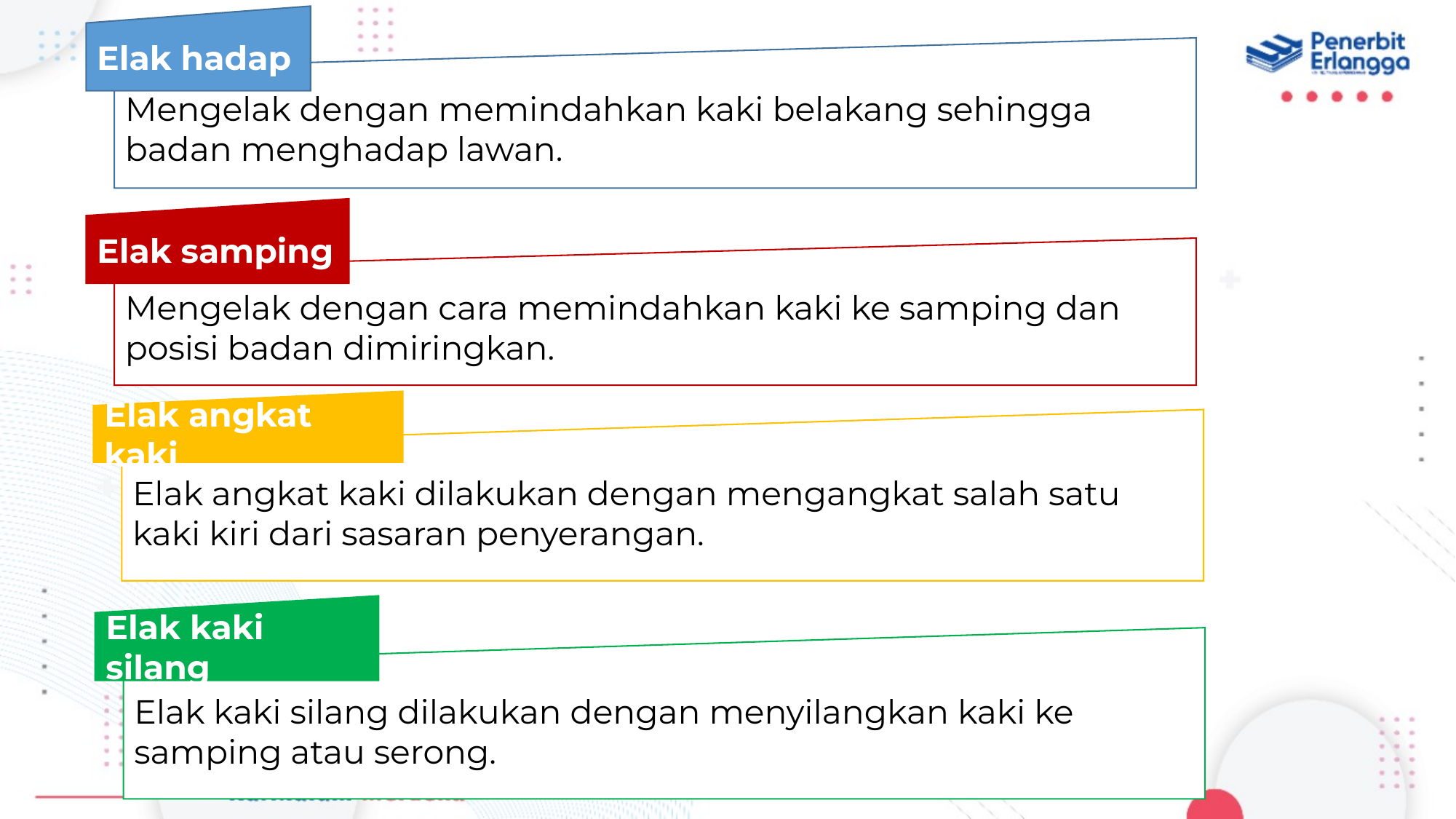

Elak hadap
Mengelak dengan memindahkan kaki belakang sehingga badan menghadap lawan.
Elak samping
Mengelak dengan cara memindahkan kaki ke samping dan posisi badan dimiringkan.
Elak angkat kaki
Elak angkat kaki dilakukan dengan mengangkat salah satu kaki kiri dari sasaran penyerangan.
Elak kaki silang
Elak kaki silang dilakukan dengan menyilangkan kaki ke samping atau serong.